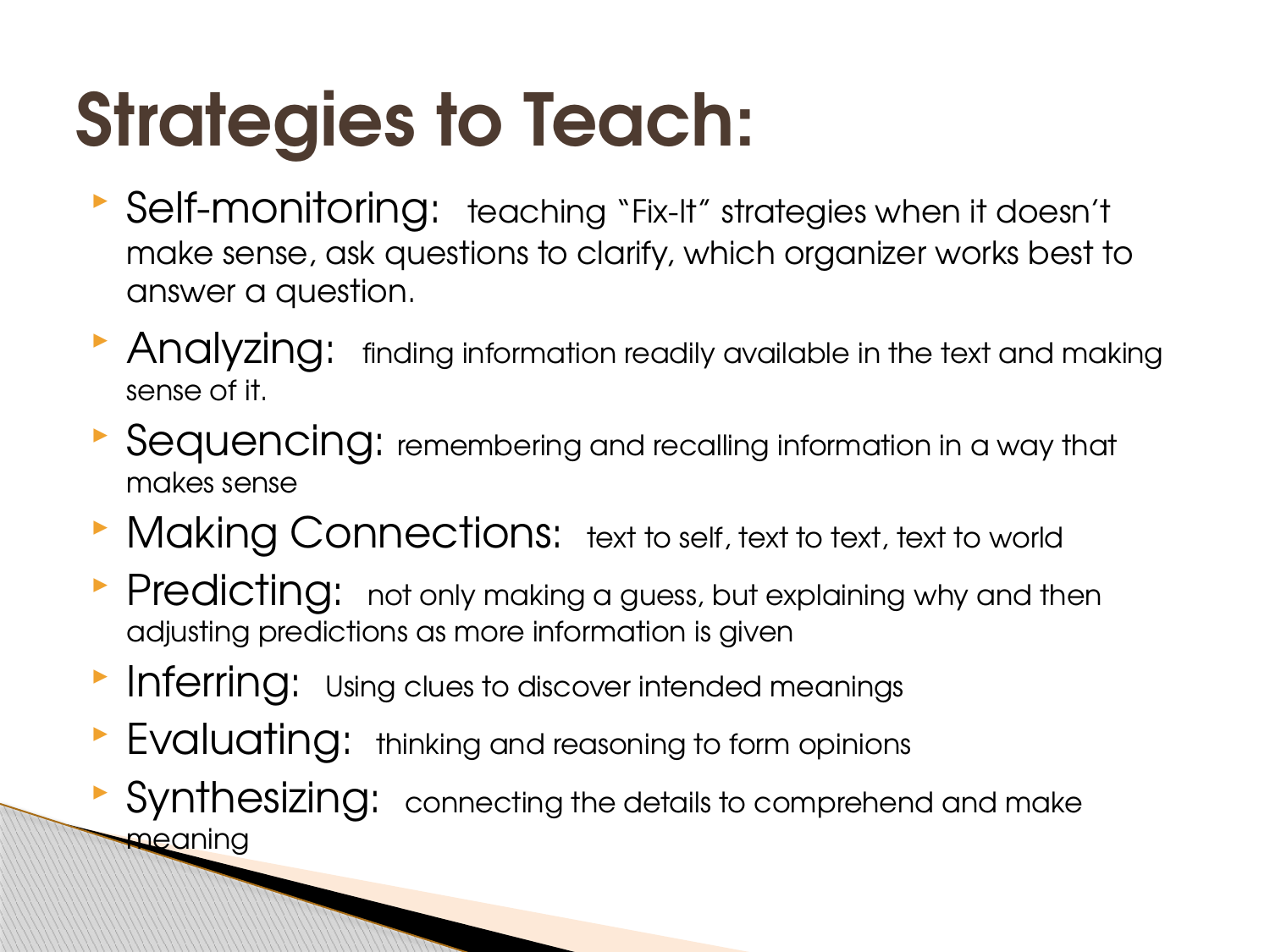

# Strategies to Teach:
Self-monitoring:  teaching “Fix-It” strategies when it doesn’t make sense, ask questions to clarify, which organizer works best to answer a question.
Analyzing:  finding information readily available in the text and making sense of it.
Sequencing: remembering and recalling information in a way that makes sense
Making Connections:  text to self, text to text, text to world
Predicting:  not only making a guess, but explaining why and then adjusting predictions as more information is given
Inferring:  Using clues to discover intended meanings
Evaluating:  thinking and reasoning to form opinions
Synthesizing:  connecting the details to comprehend and make meaning